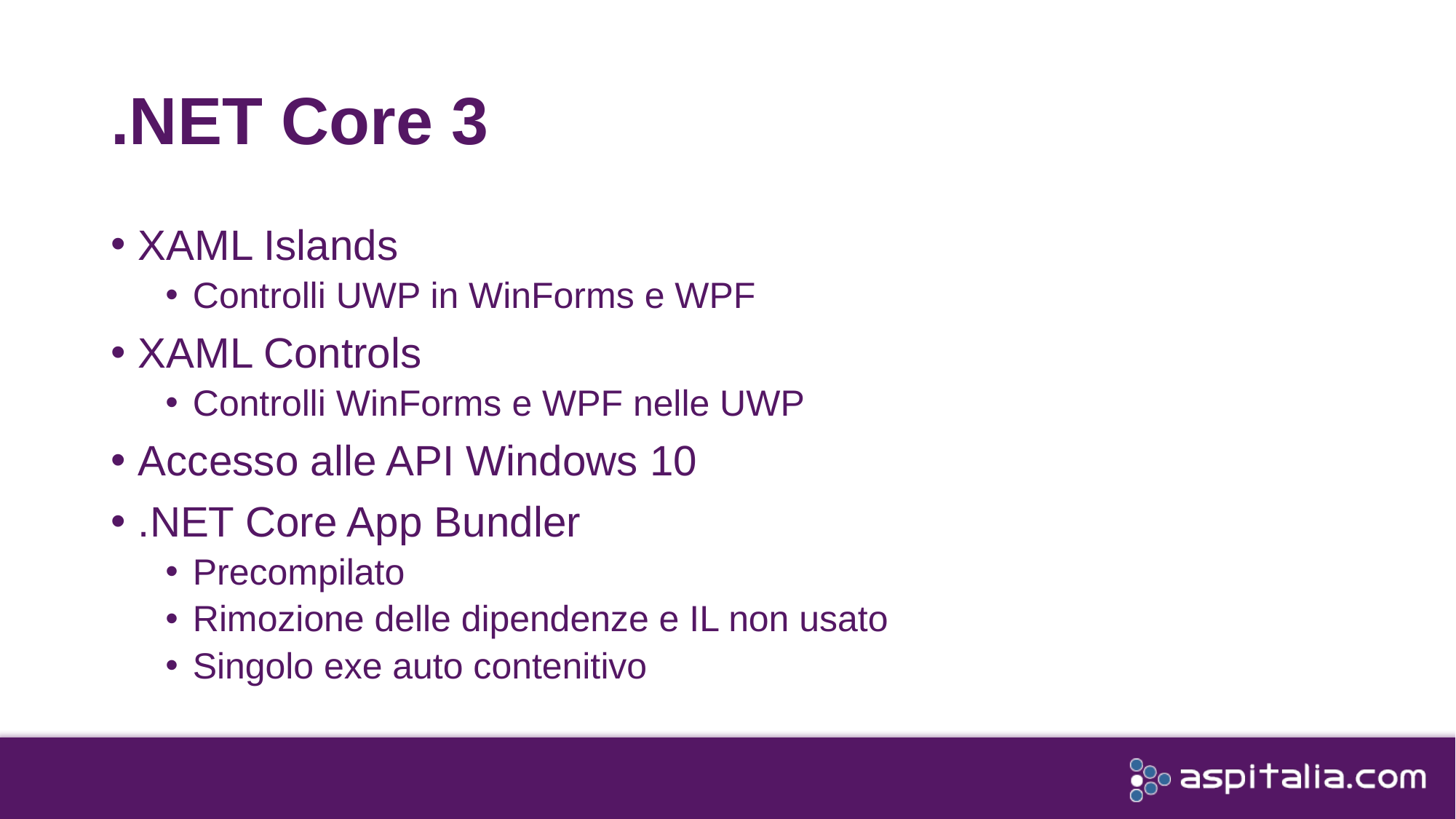

# .NET Core 3
XAML Islands
Controlli UWP in WinForms e WPF
XAML Controls
Controlli WinForms e WPF nelle UWP
Accesso alle API Windows 10
.NET Core App Bundler
Precompilato
Rimozione delle dipendenze e IL non usato
Singolo exe auto contenitivo